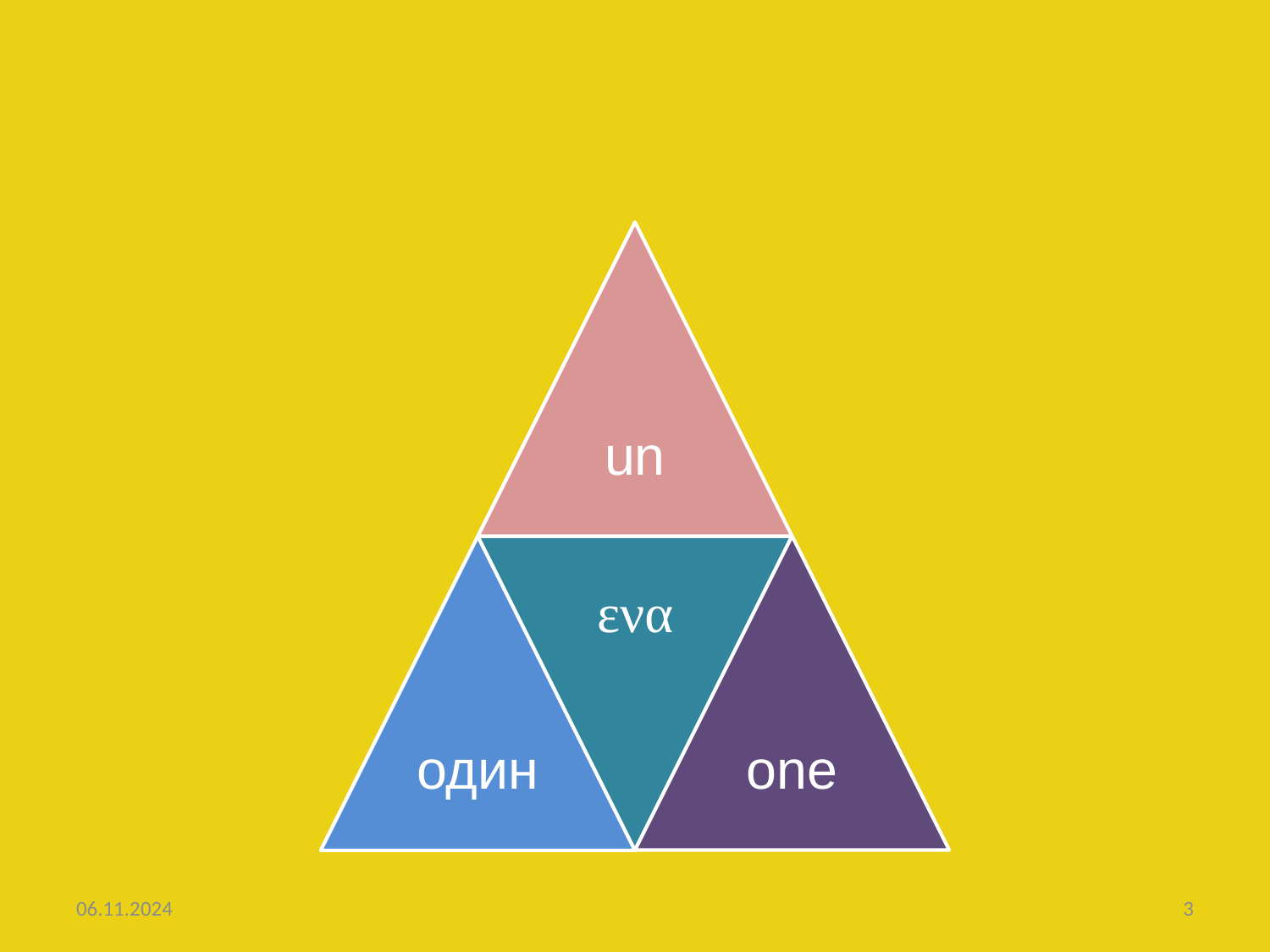

#
un
один
ενα
one
06.11.2024
3